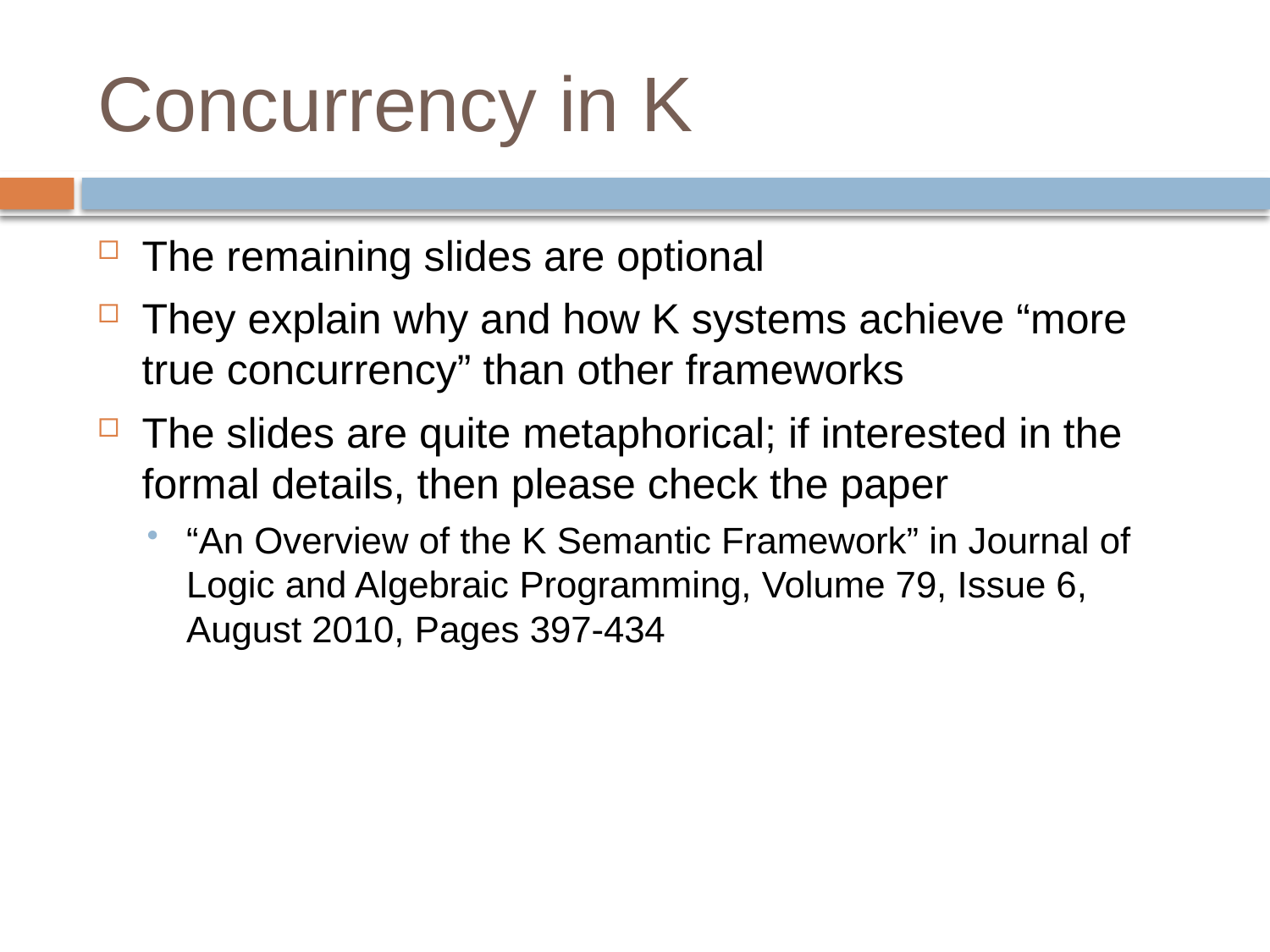

# Concurrency in K
The remaining slides are optional
They explain why and how K systems achieve “more true concurrency” than other frameworks
The slides are quite metaphorical; if interested in the formal details, then please check the paper
“An Overview of the K Semantic Framework” in Journal of Logic and Algebraic Programming, Volume 79, Issue 6, August 2010, Pages 397-434